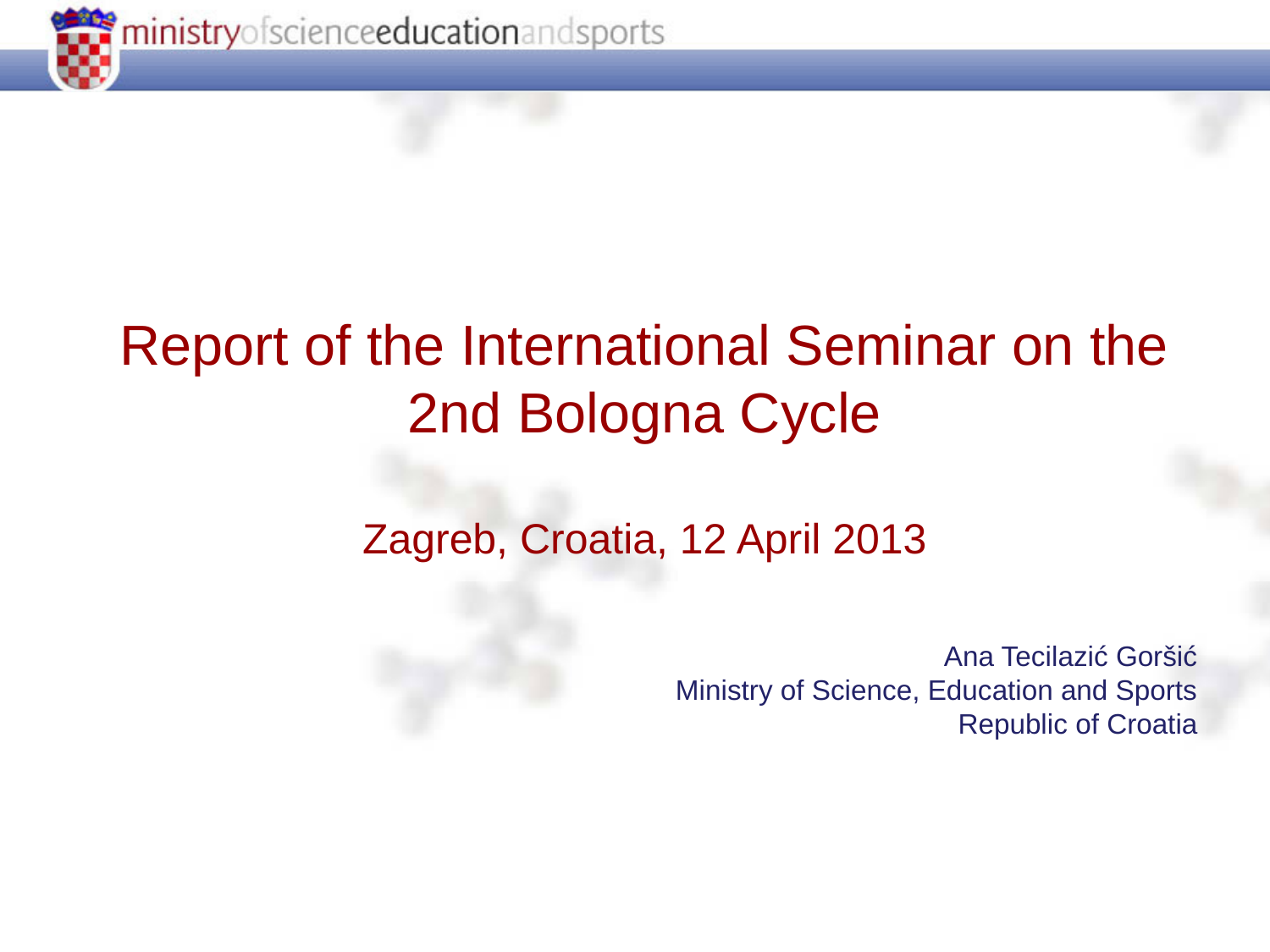

Report of the International Seminar on the 2nd Bologna Cycle

Zagreb, Croatia, 12 April 2013

Ana Tecilazić Goršić
Ministry of Science, Education and Sports
Republic of Croatia